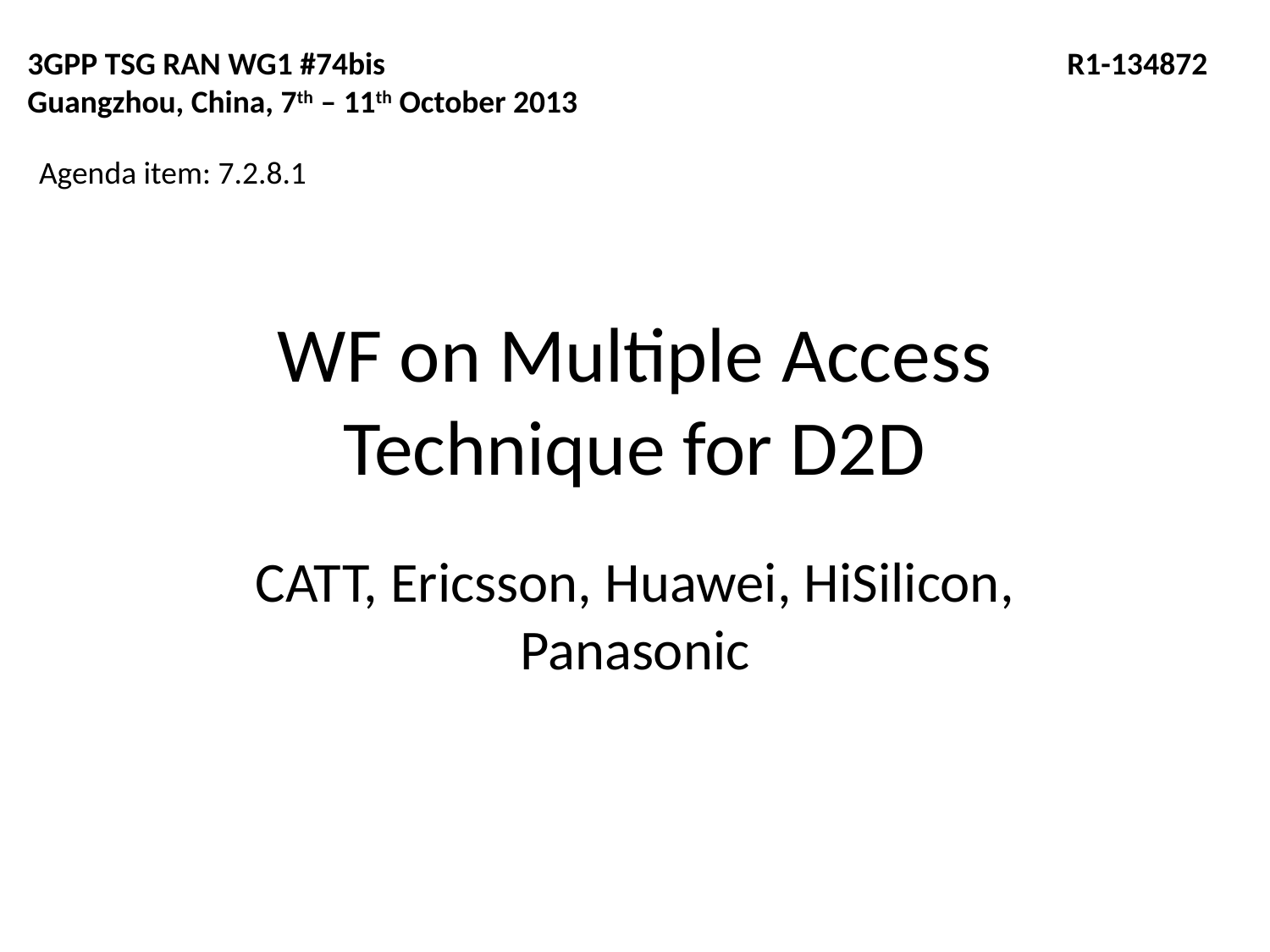

3GPP TSG RAN WG1 #74bis					                     R1-134872
Guangzhou, China, 7th – 11th October 2013
Agenda item: 7.2.8.1
# WF on Multiple Access Technique for D2D
CATT, Ericsson, Huawei, HiSilicon, Panasonic